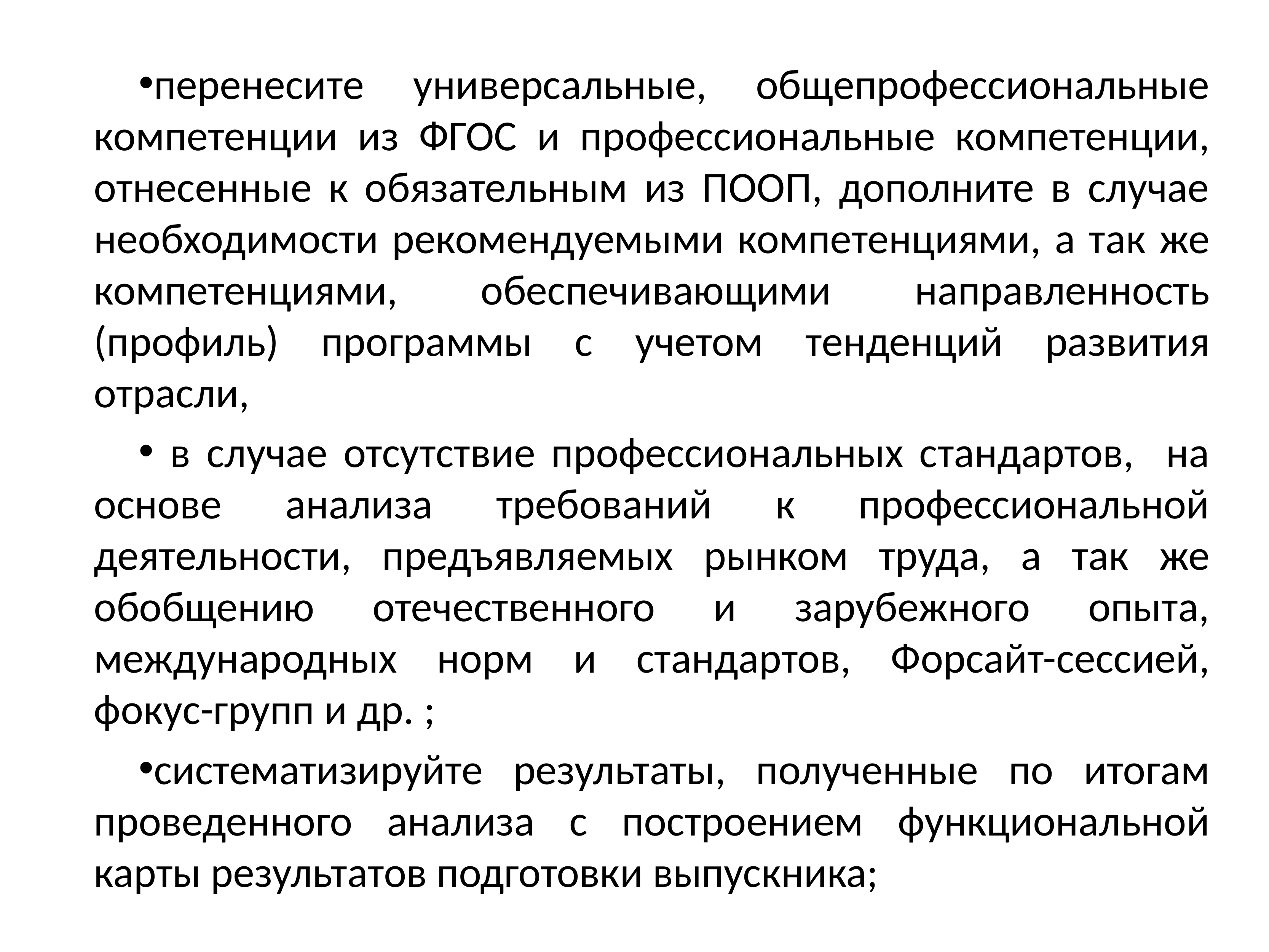

перенесите универсальные, общепрофессиональные компетенции из ФГОС и профессиональные компетенции, отнесенные к обязательным из ПООП, дополните в случае необходимости рекомендуемыми компетенциями, а так же компетенциями, обеспечивающими направленность (профиль) программы с учетом тенденций развития отрасли,
 в случае отсутствие профессиональных стандартов,  на основе анализа требований к профессиональной деятельности, предъявляемых рынком труда, а так же обобщению отечественного и зарубежного опыта, международных норм и стандартов, Форсайт-сессией, фокус-групп и др. ;
систематизируйте результаты, полученные по итогам проведенного анализа с построением функциональной карты результатов подготовки выпускника;